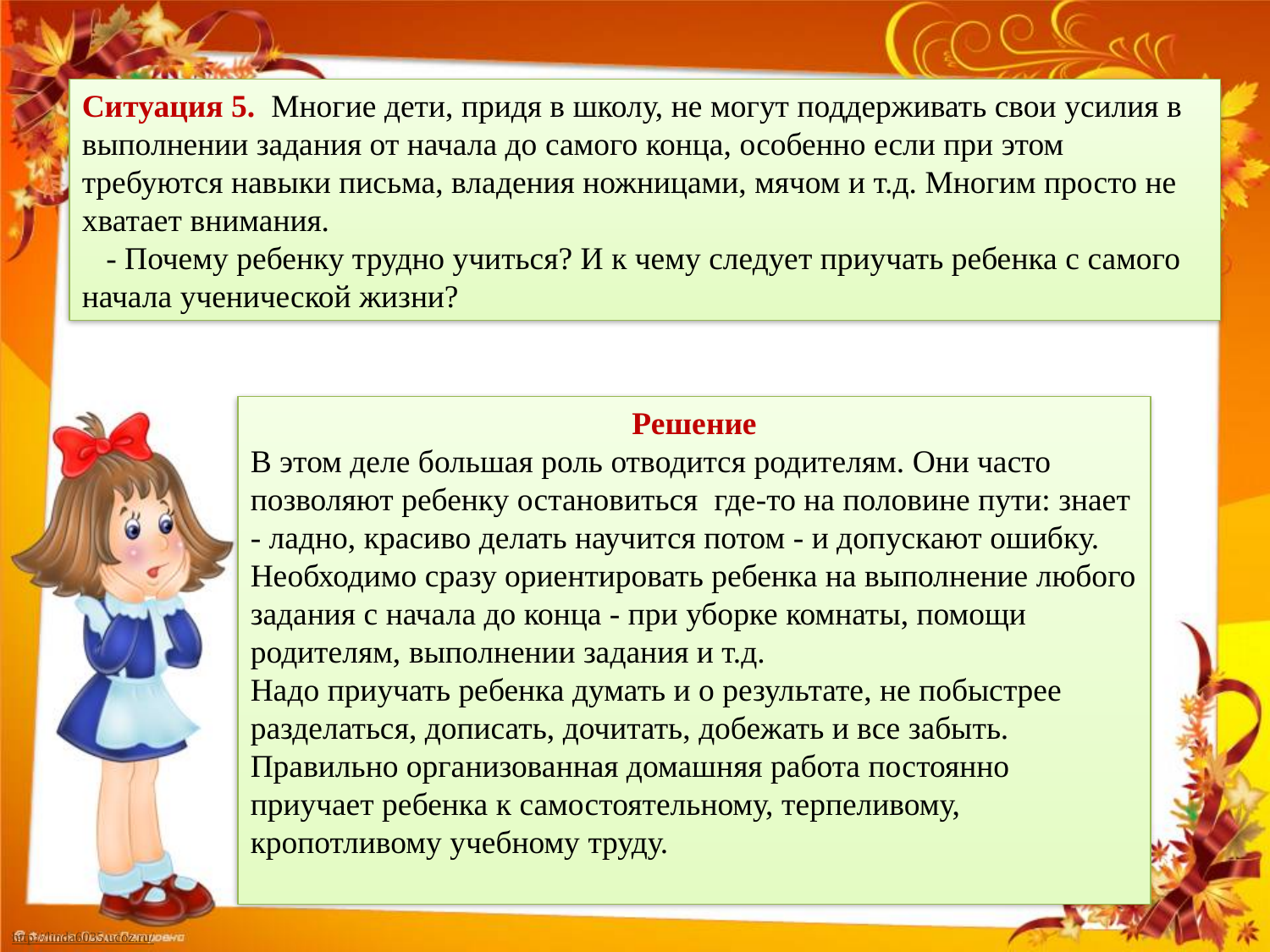

Ситуация 5.  Многие дети, придя в школу, не могут поддерживать свои усилия в выполнении задания от начала до самого конца, особенно если при этом требуются навыки письма, владения ножницами, мячом и т.д. Многим просто не хватает внимания.
   - Почему ребенку трудно учиться? И к чему следует приучать ребенка с самого начала ученической жизни?
Решение
В этом деле большая роль отводится родителям. Они часто позволяют ребенку остановиться  где-то на половине пути: знает - ладно, красиво делать научится потом - и допускают ошибку. Необходимо сразу ориентировать ребенка на выполнение любого задания с начала до конца - при уборке комнаты, помощи родителям, выполнении задания и т.д.
Надо приучать ребенка думать и о результате, не побыстрее разделаться, дописать, дочитать, добежать и все забыть. Правильно организованная домашняя работа постоянно приучает ребенка к самостоятельному, терпеливому, кропотливому учебному труду.